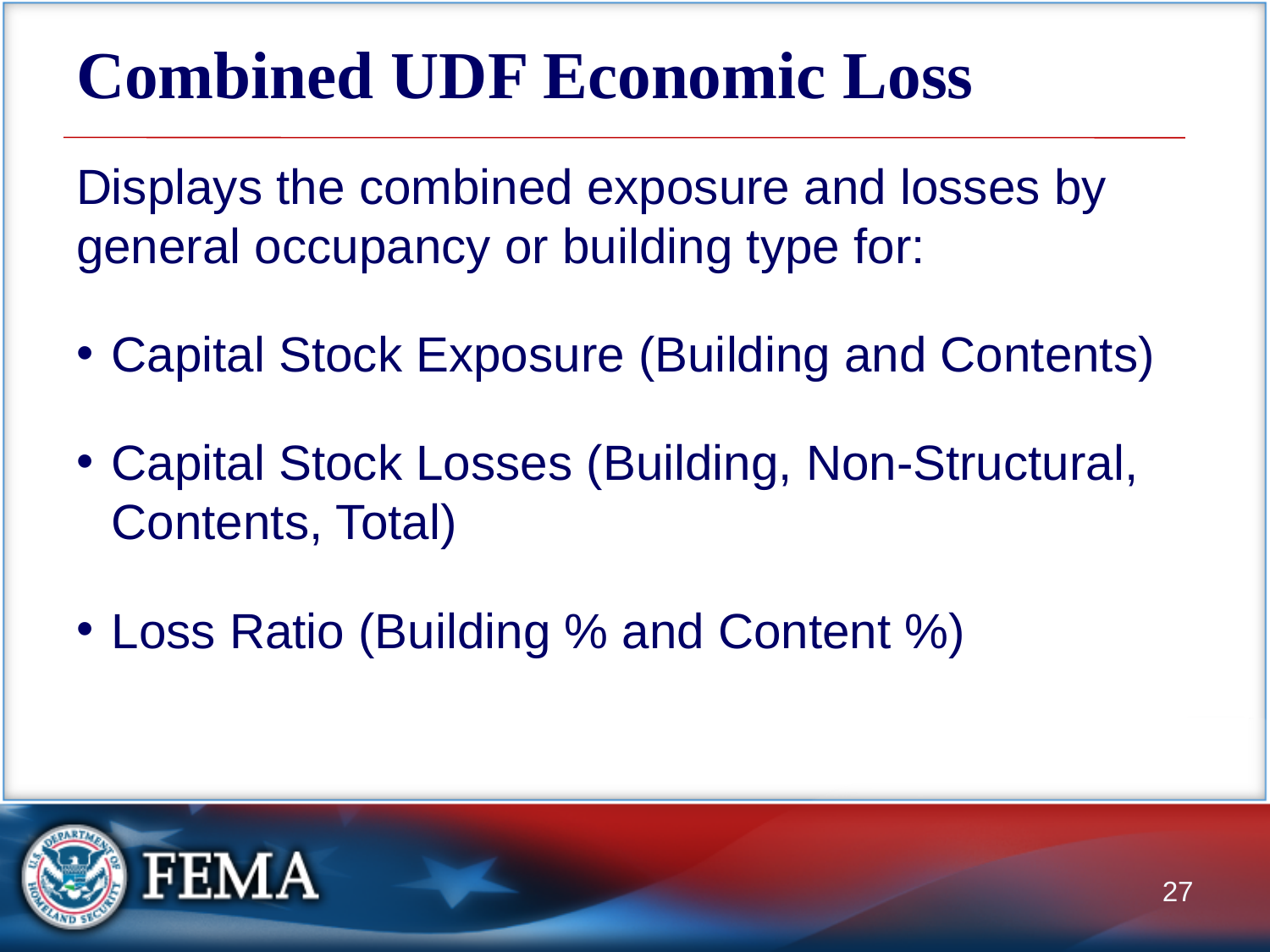

# Combined UDF Economic Loss
Displays the combined exposure and losses by general occupancy or building type for:
Capital Stock Exposure (Building and Contents)
Capital Stock Losses (Building, Non-Structural, Contents, Total)
Loss Ratio (Building % and Content %)
27